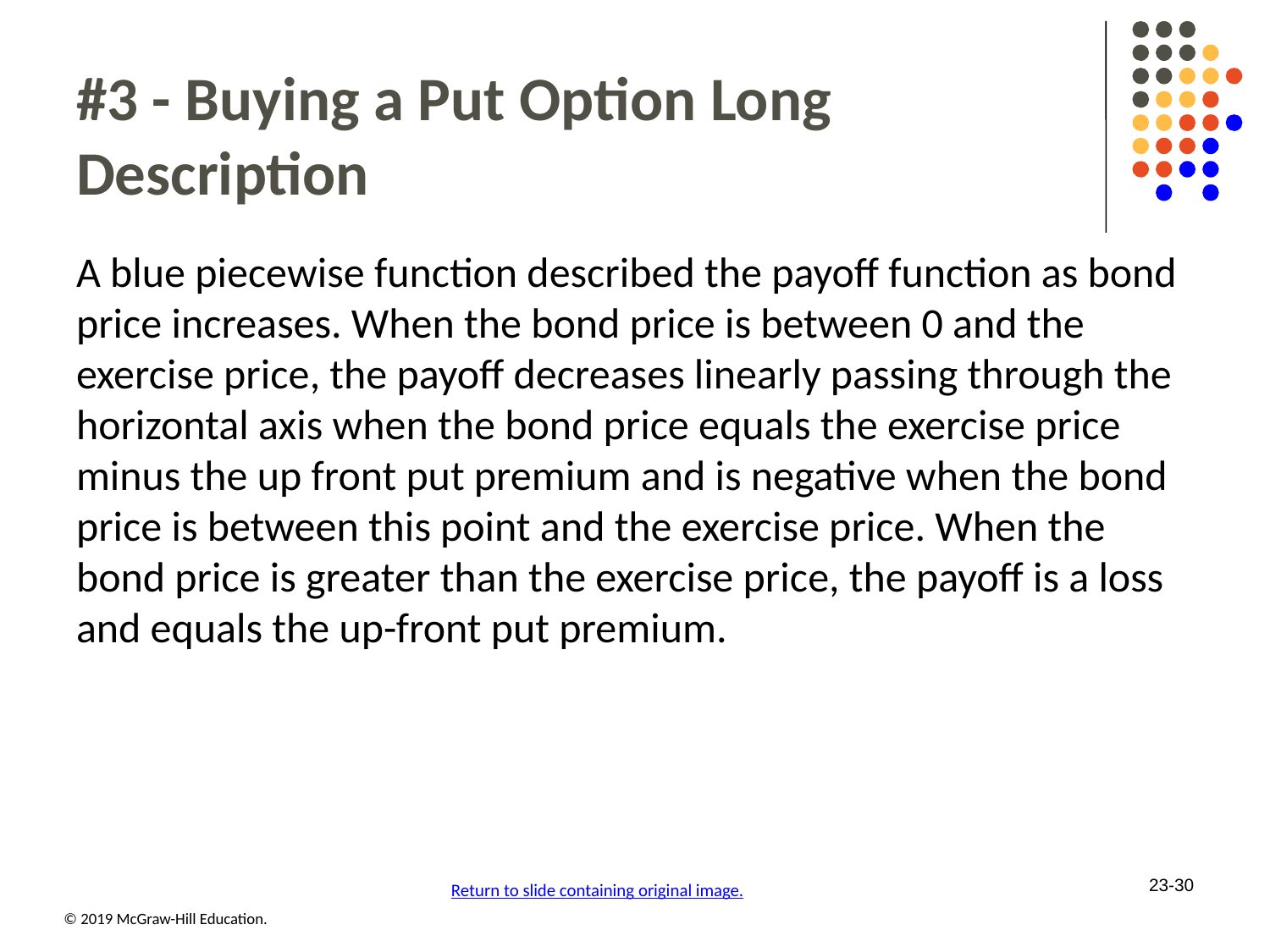

# #3 - Buying a Put Option Long Description
A blue piecewise function described the payoff function as bond price increases. When the bond price is between 0 and the exercise price, the payoff decreases linearly passing through the horizontal axis when the bond price equals the exercise price minus the up front put premium and is negative when the bond price is between this point and the exercise price. When the bond price is greater than the exercise price, the payoff is a loss and equals the up-front put premium.
23-30
Return to slide containing original image.